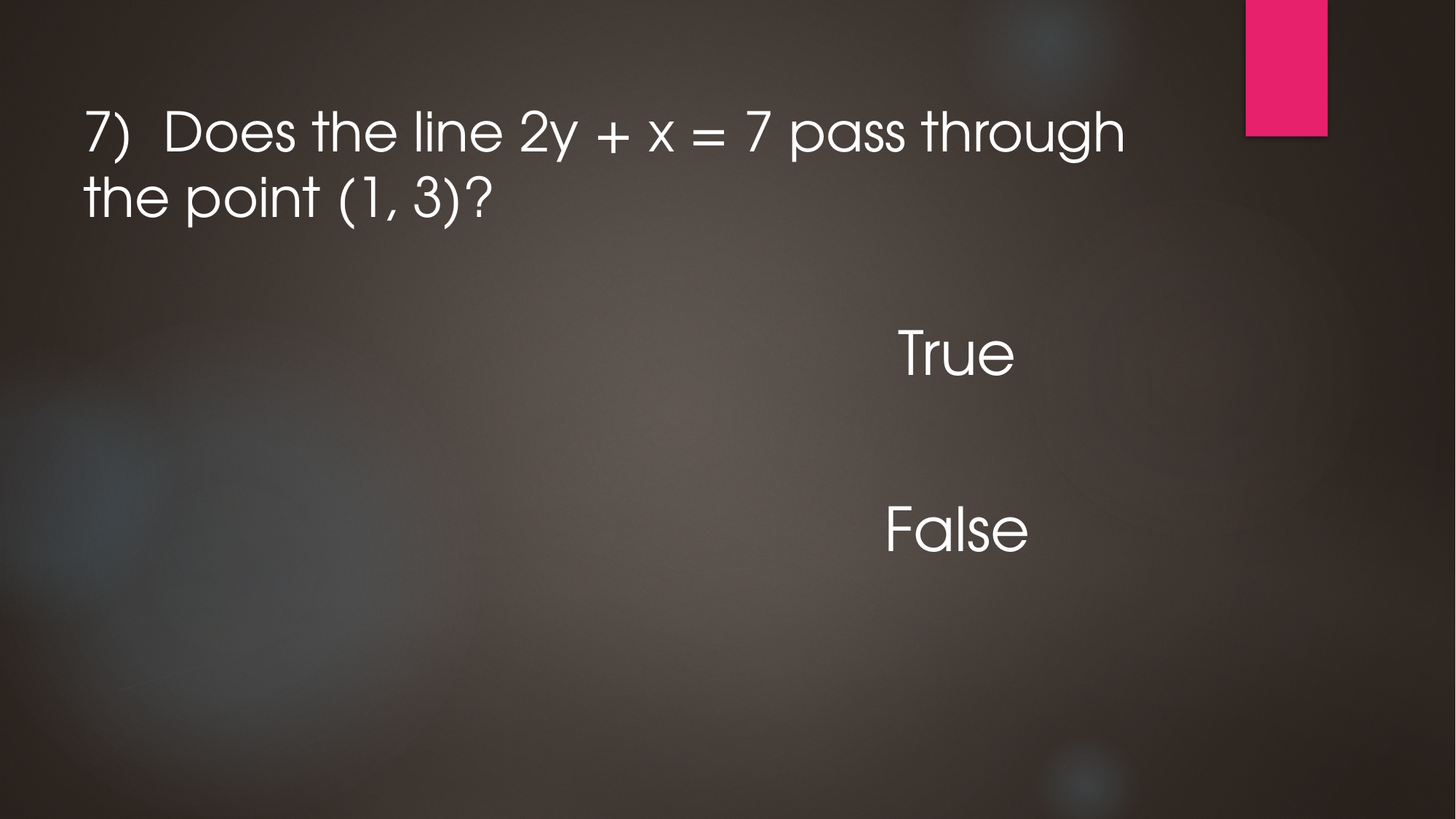

# 7)  Does the line 2y + x = 7 pass through the point (1, 3)?
True

False